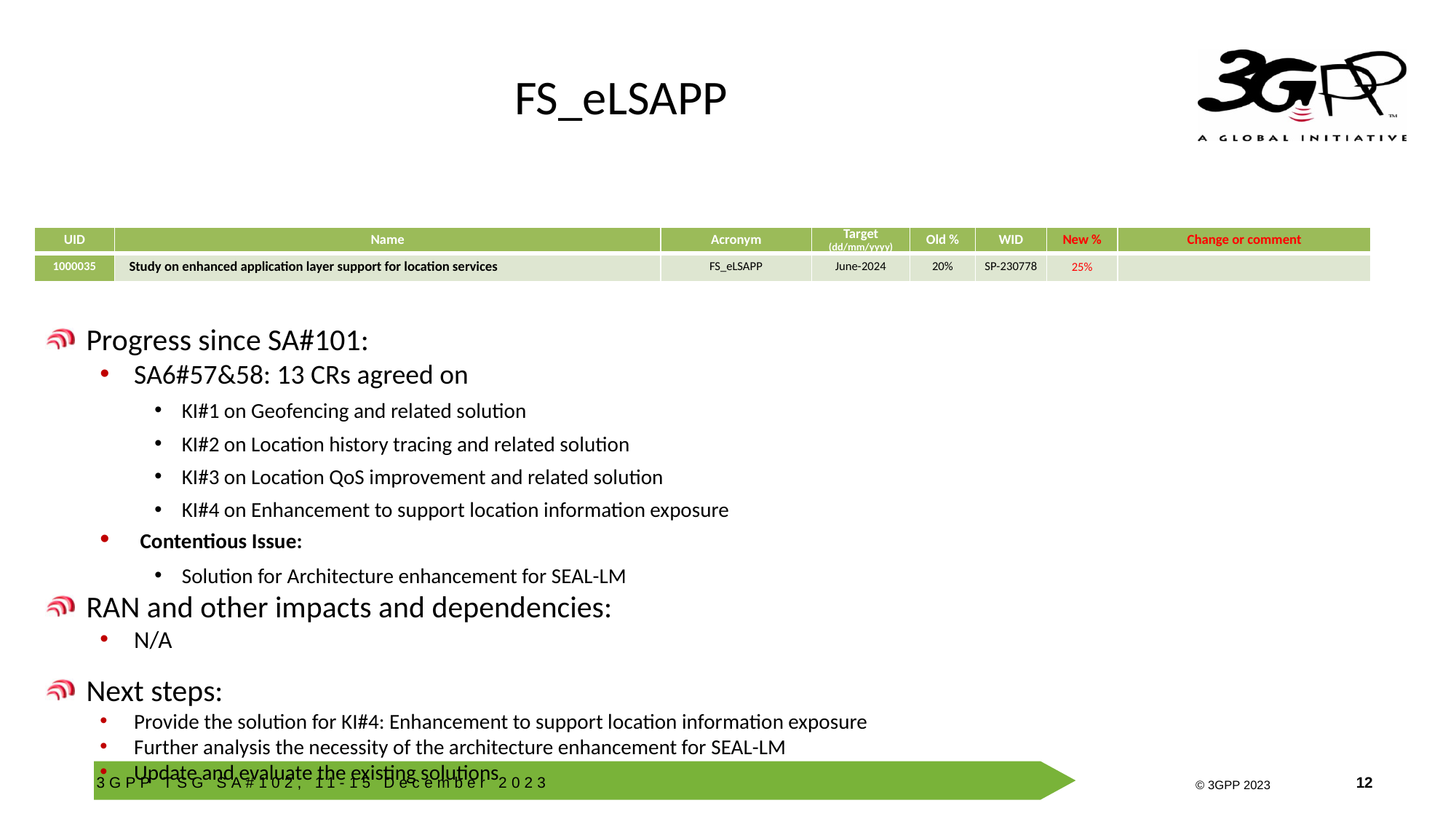

# FS_eLSAPP
| UID | Name | Acronym | Target (dd/mm/yyyy) | Old % | WID | New % | Change or comment |
| --- | --- | --- | --- | --- | --- | --- | --- |
| 1000035 | Study on enhanced application layer support for location services | FS\_eLSAPP | June-2024 | 20% | SP-230778 | 25% |  |
Progress since SA#101:
SA6#57&58: 13 CRs agreed on
KI#1 on Geofencing and related solution
KI#2 on Location history tracing and related solution
KI#3 on Location QoS improvement and related solution
KI#4 on Enhancement to support location information exposure
 Contentious Issue:
Solution for Architecture enhancement for SEAL-LM
RAN and other impacts and dependencies:
N/A

Next steps:
Provide the solution for KI#4: Enhancement to support location information exposure
Further analysis the necessity of the architecture enhancement for SEAL-LM
Update and evaluate the existing solutions